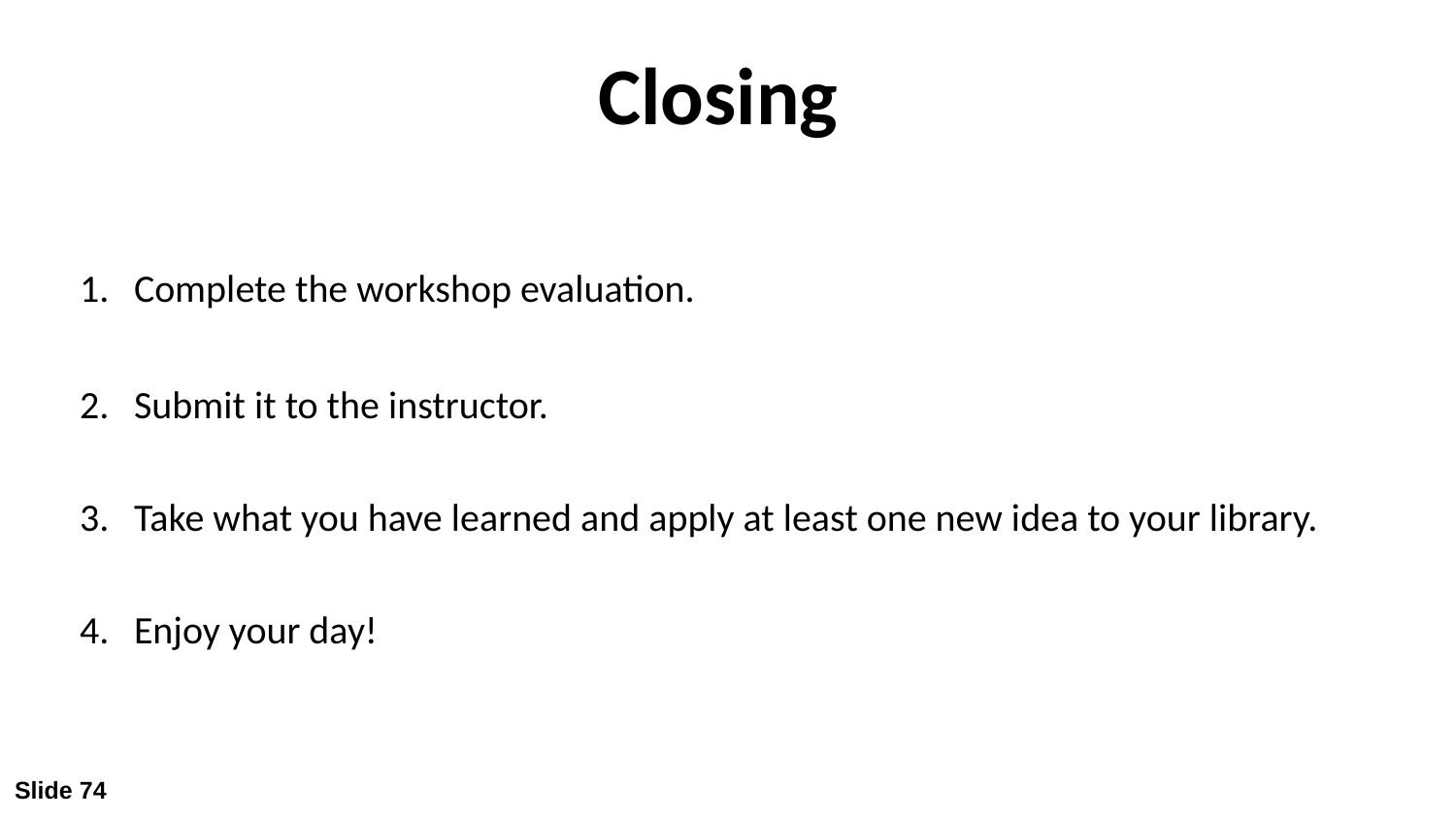

# Closing
Complete the workshop evaluation.
Submit it to the instructor.
Take what you have learned and apply at least one new idea to your library.
Enjoy your day!
Slide 74